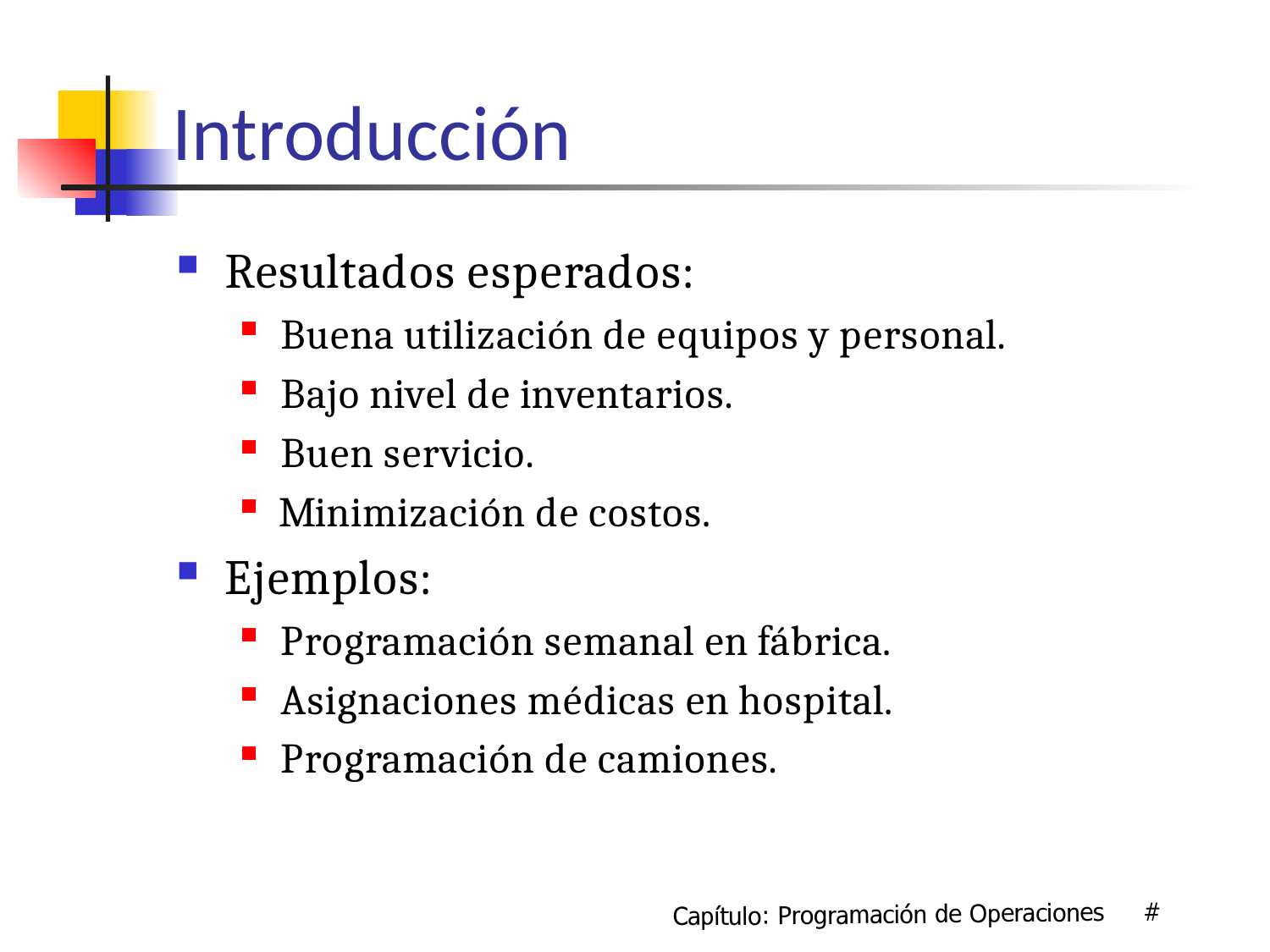

# Introducción
Resultados esperados:
Buena utilización de equipos y personal.
Bajo nivel de inventarios.
Buen servicio.
Minimización de costos.
Ejemplos:
Programación semanal en fábrica.
Asignaciones médicas en hospital.
Programación de camiones.
Capítulo: Programación de Operaciones     #